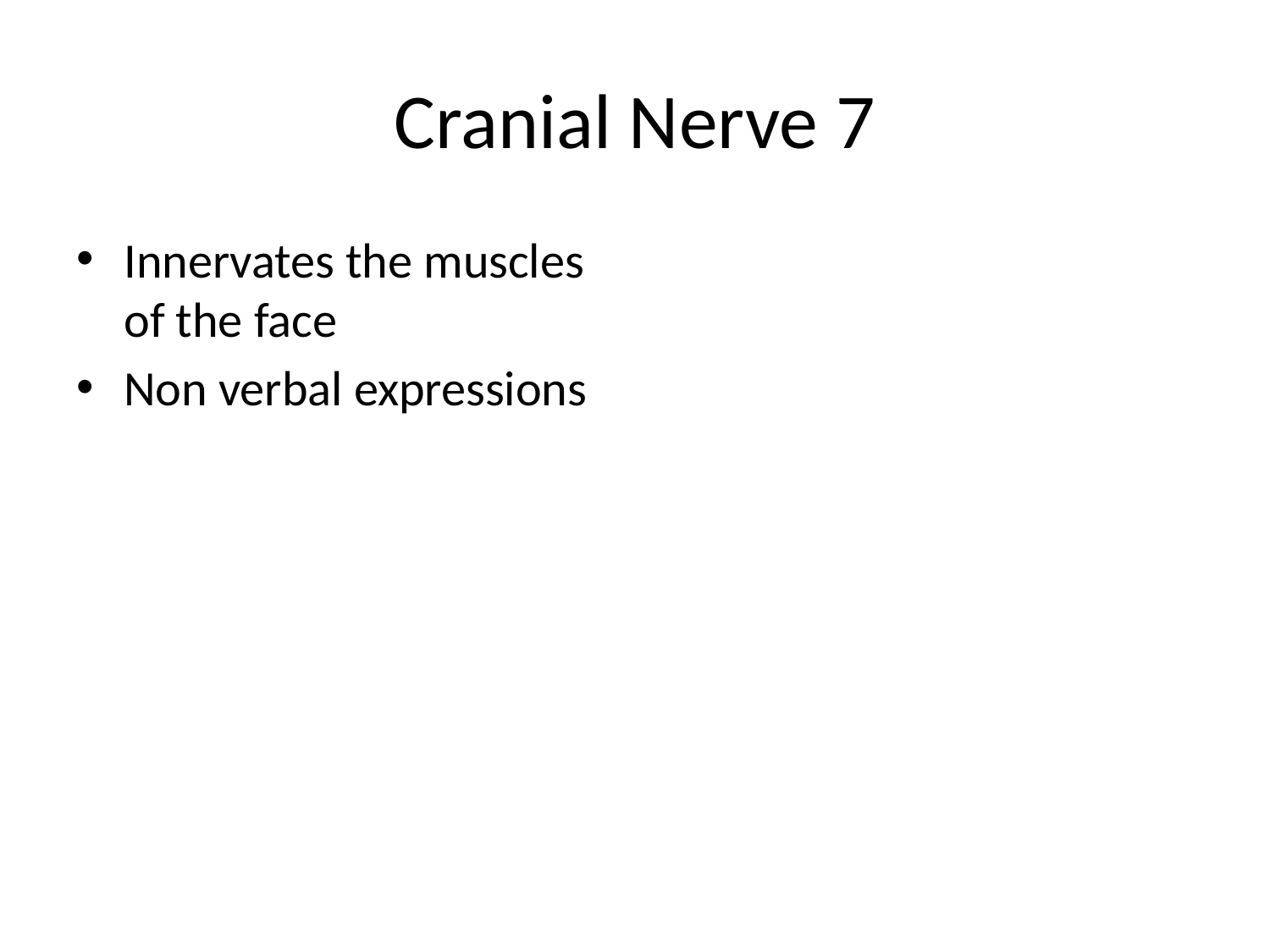

# Cranial Nerve 7
Innervates the muscles of the face
Non verbal expressions